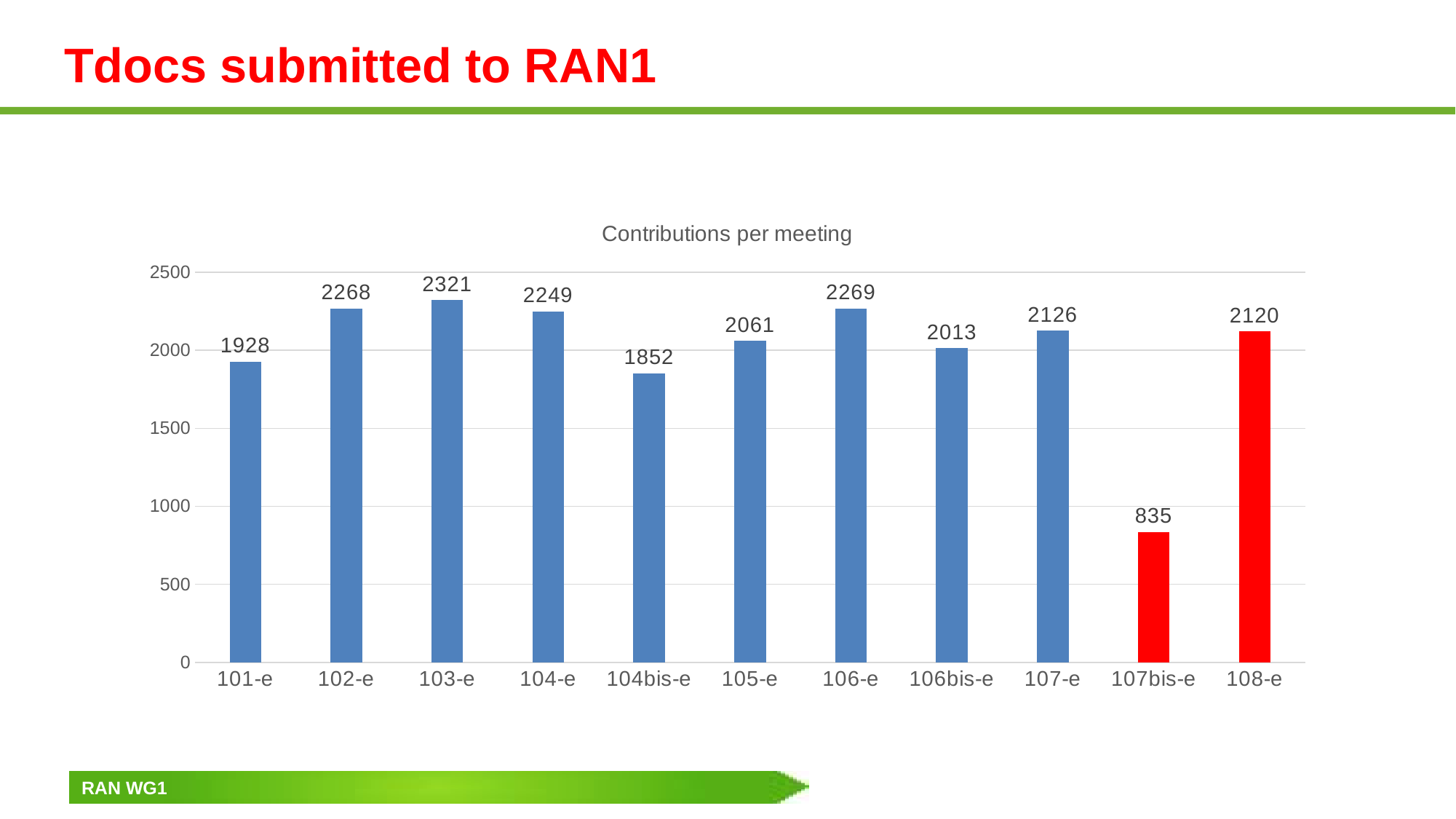

# Tdocs submitted to RAN1

### Chart:

| Category | Contributions per meeting |
|---|---|
| 101-e | 1928.0 |
| 102-e | 2268.0 |
| 103-e | 2321.0 |
| 104-e | 2249.0 |
| 104bis-e | 1852.0 |
| 105-e | 2061.0 |
| 106-e | 2269.0 |
| 106bis-e | 2013.0 |
| 107-e | 2126.0 |
| 107bis-e | 835.0 |
| 108-e | 2120.0 |